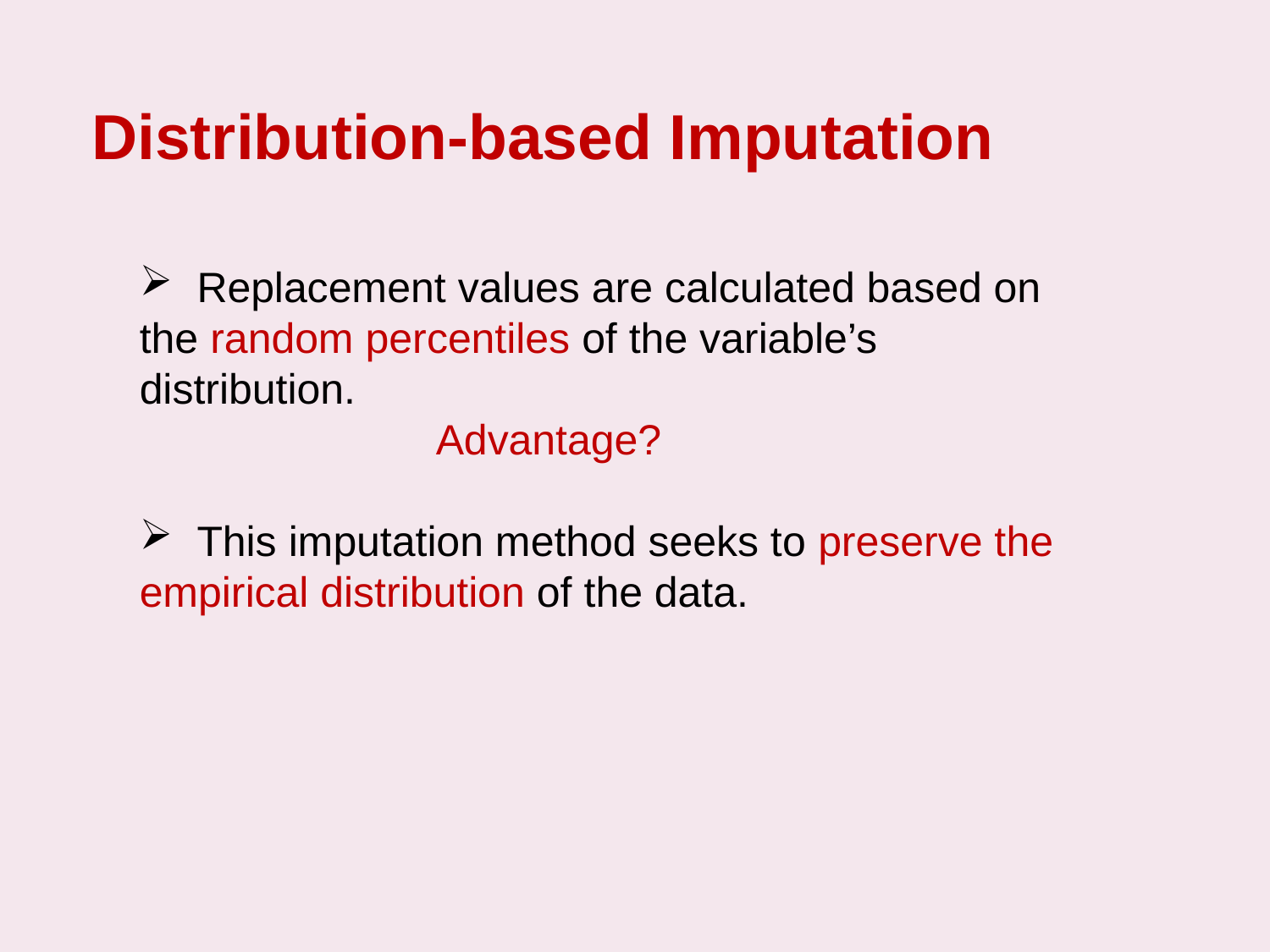

Distribution-based Imputation
  Replacement values are calculated based on the random percentiles of the variable’s distribution.
                         Advantage?

  This imputation method seeks to preserve the empirical distribution of the data.